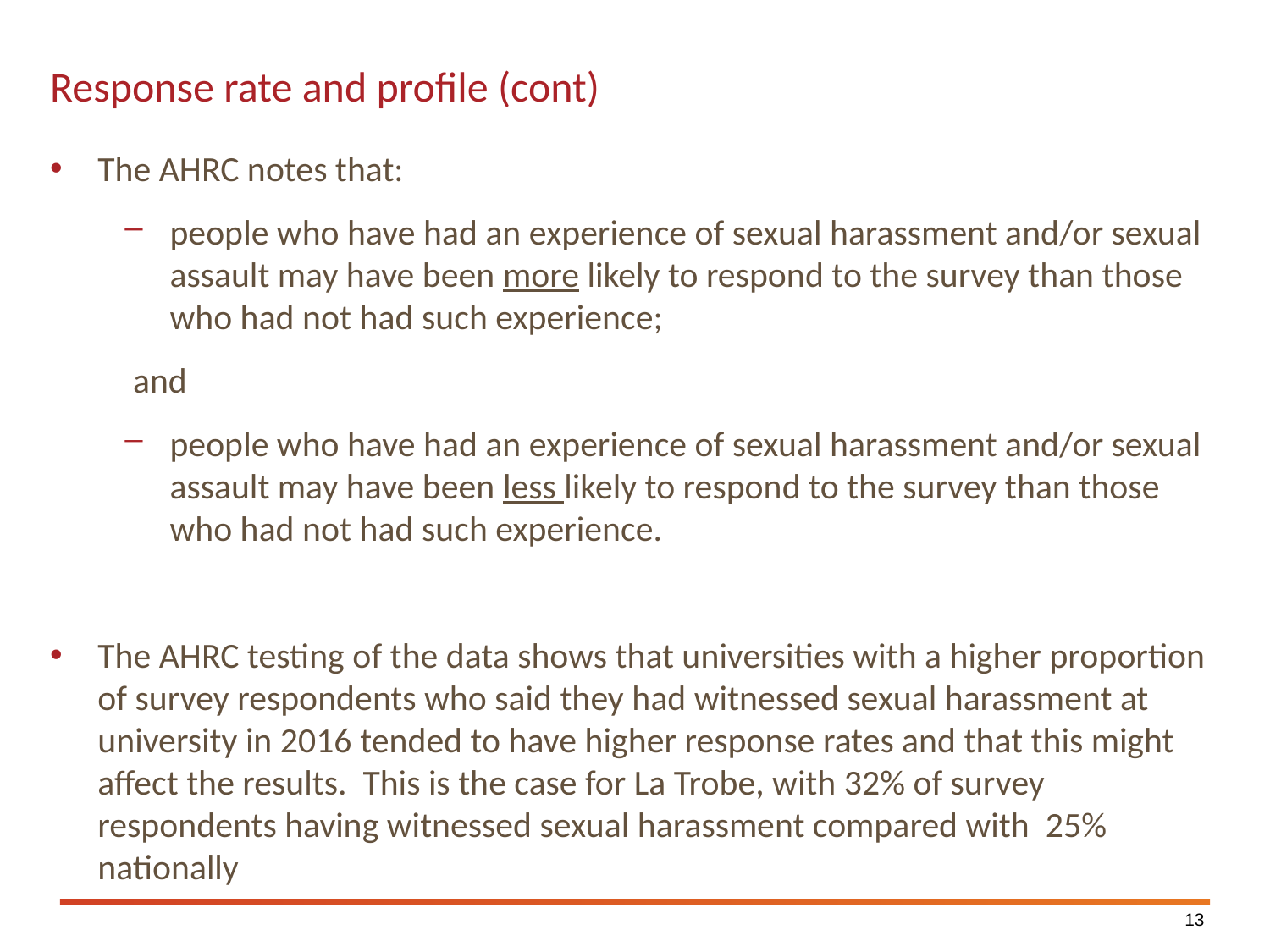

# Response rate and profile (cont)
The AHRC notes that:
people who have had an experience of sexual harassment and/or sexual assault may have been more likely to respond to the survey than those who had not had such experience;
 and
people who have had an experience of sexual harassment and/or sexual assault may have been less likely to respond to the survey than those who had not had such experience.

The AHRC testing of the data shows that universities with a higher proportion of survey respondents who said they had witnessed sexual harassment at university in 2016 tended to have higher response rates and that this might affect the results.  This is the case for La Trobe, with 32% of survey respondents having witnessed sexual harassment compared with  25% nationally